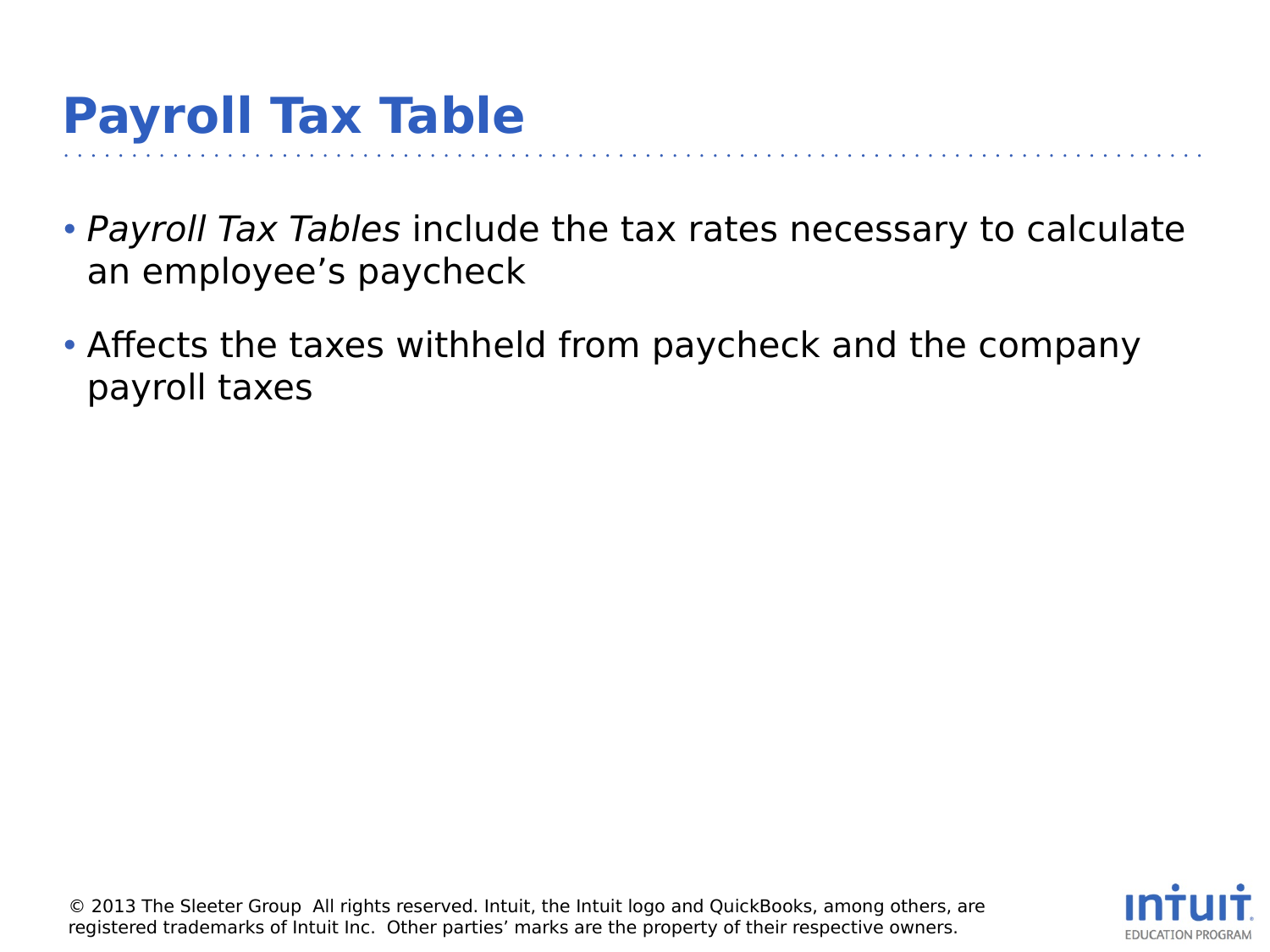

# Payroll Tax Table
Payroll Tax Tables include the tax rates necessary to calculate an employee’s paycheck
Affects the taxes withheld from paycheck and the company payroll taxes